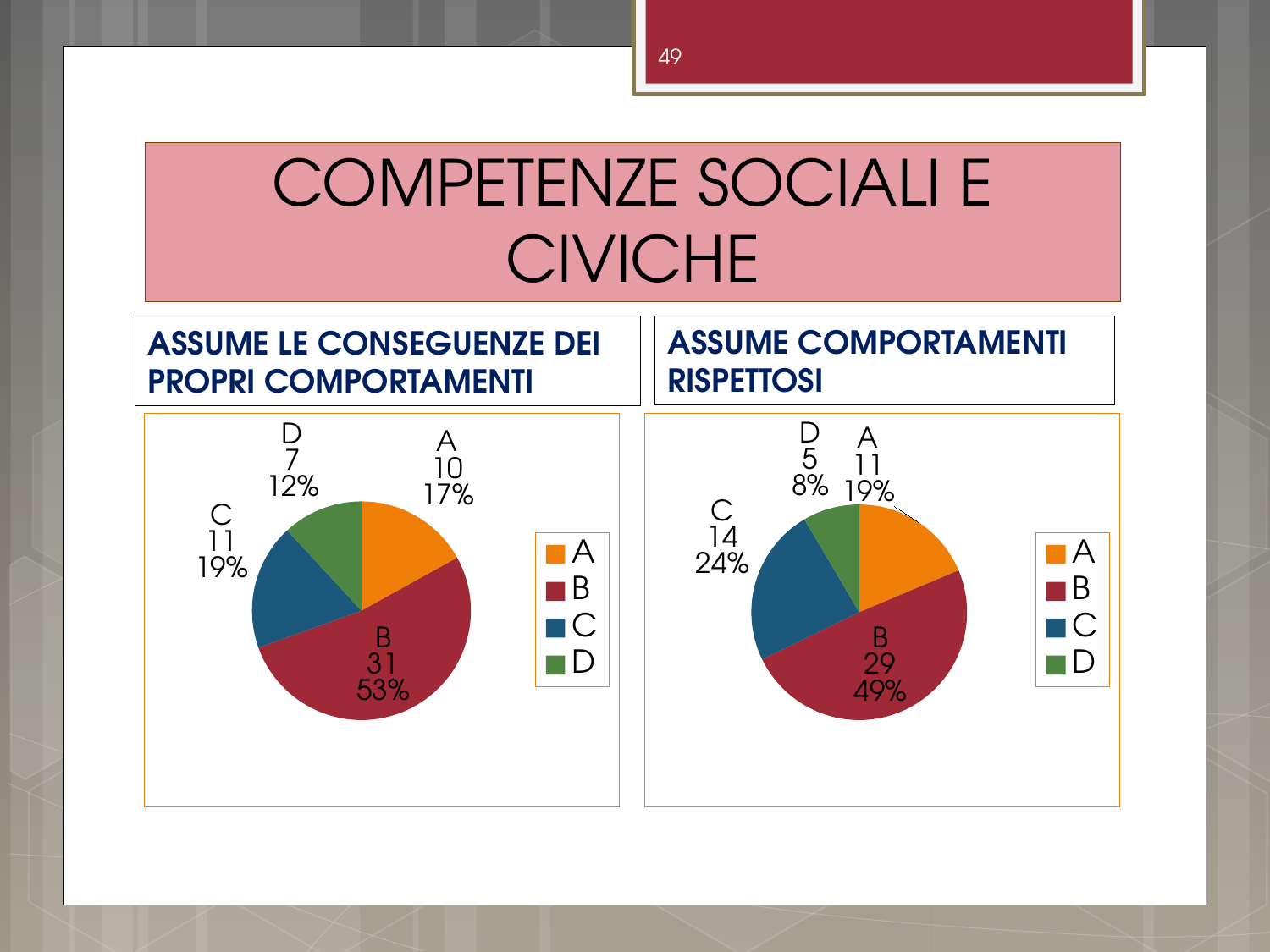

49
# COMPETENZE SOCIALI E CIVICHE
ASSUME LE CONSEGUENZE DEI PROPRI COMPORTAMENTI
ASSUME COMPORTAMENTI RISPETTOSI

### Chart

| Category | Vendite |
|---|---|
| A | 10.0 |
| B | 31.0 |
| C | 11.0 |
| D | 7.0 |

### Chart

| Category | Vendite |
|---|---|
| A | 11.0 |
| B | 29.0 |
| C | 14.0 |
| D | 5.0 |